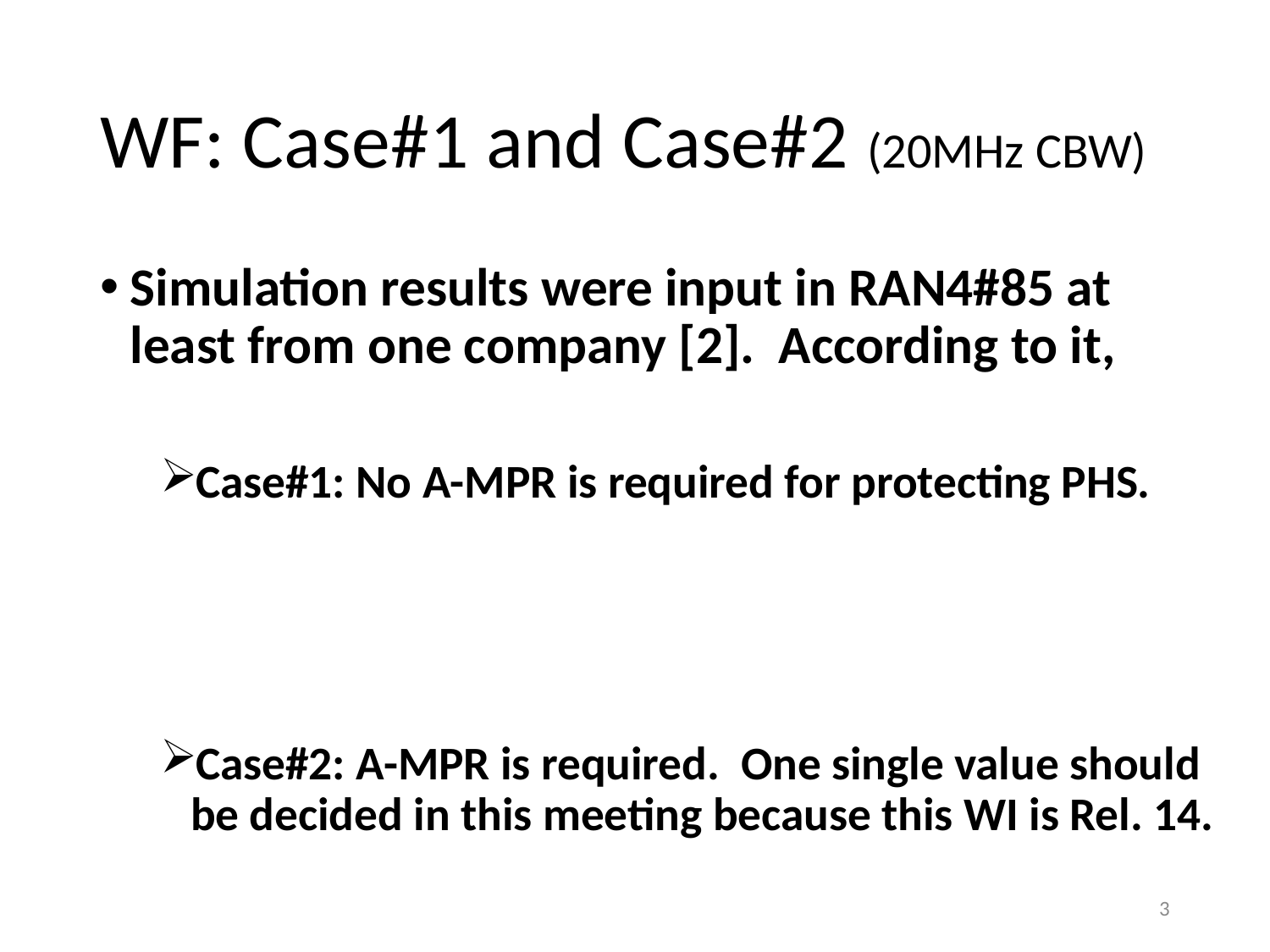

# WF: Case#1 and Case#2 (20MHz CBW)
Simulation results were input in RAN4#85 at least from one company [2].  According to it,

Case#1: No A-MPR is required for protecting PHS.

Case#2: A-MPR is required.  One single value should be decided in this meeting because this WI is Rel. 14.
3